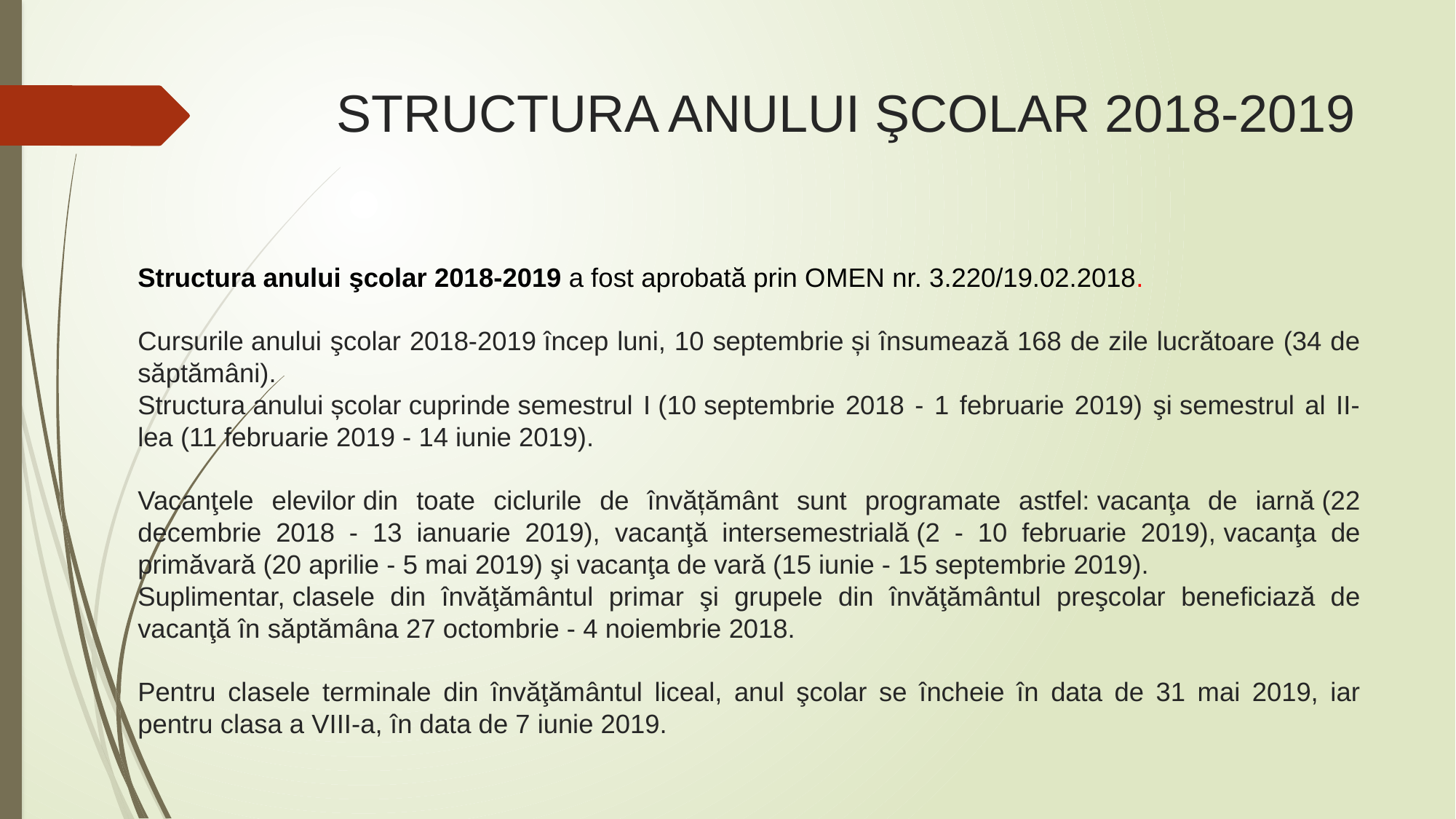

# STRUCTURA ANULUI ŞCOLAR 2018-2019
Structura anului şcolar 2018-2019 a fost aprobată prin OMEN nr. 3.220/19.02.2018.

Cursurile anului şcolar 2018-2019 încep luni, 10 septembrie și însumează 168 de zile lucrătoare (34 de săptămâni).
Structura anului școlar cuprinde semestrul I (10 septembrie 2018 - 1 februarie 2019) şi semestrul al II-lea (11 februarie 2019 - 14 iunie 2019).

Vacanţele elevilor din toate ciclurile de învățământ sunt programate astfel: vacanţa de iarnă (22 decembrie 2018 - 13 ianuarie 2019), vacanţă intersemestrială (2 - 10 februarie 2019), vacanţa de primăvară (20 aprilie - 5 mai 2019) şi vacanţa de vară (15 iunie - 15 septembrie 2019).
Suplimentar, clasele din învăţământul primar şi grupele din învăţământul preşcolar beneficiază de vacanţă în săptămâna 27 octombrie - 4 noiembrie 2018.

Pentru clasele terminale din învăţământul liceal, anul şcolar se încheie în data de 31 mai 2019, iar pentru clasa a VIII-a, în data de 7 iunie 2019.